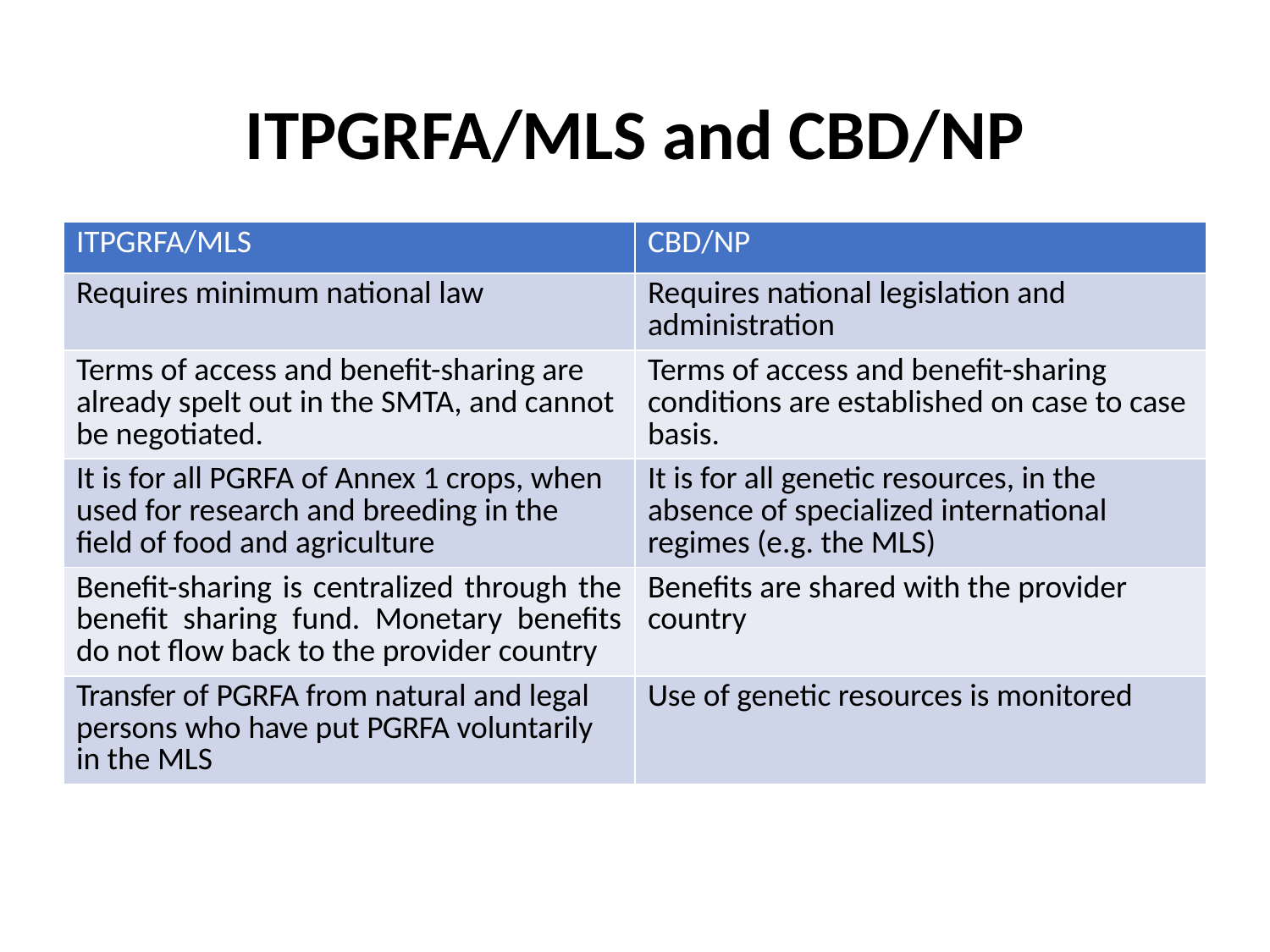

# ITPGRFA/MLS and CBD/NP
| ITPGRFA/MLS | CBD/NP |
| --- | --- |
| Requires minimum national law | Requires national legislation and administration |
| Terms of access and benefit-sharing are already spelt out in the SMTA, and cannot be negotiated. | Terms of access and benefit-sharing conditions are established on case to case basis. |
| It is for all PGRFA of Annex 1 crops, when used for research and breeding in the field of food and agriculture | It is for all genetic resources, in the absence of specialized international regimes (e.g. the MLS) |
| Benefit-sharing is centralized through the benefit sharing fund. Monetary benefits do not flow back to the provider country | Benefits are shared with the provider country |
| Transfer of PGRFA from natural and legal persons who have put PGRFA voluntarily in the MLS | Use of genetic resources is monitored |